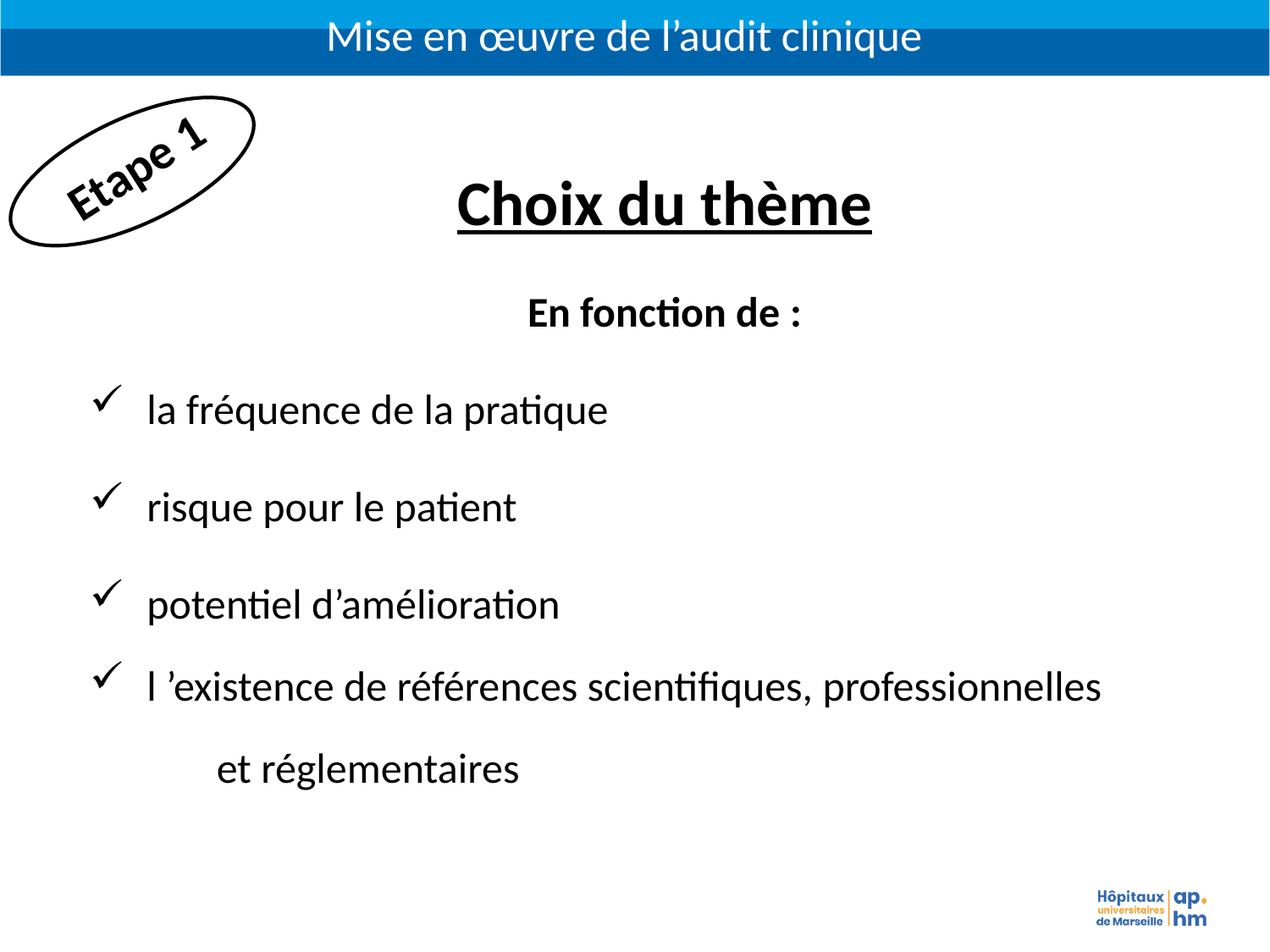

Mise en œuvre de l’audit clinique

Choix du thème
En fonction de :
 la fréquence de la pratique
 risque pour le patient
 potentiel d’amélioration
 l ’existence de références scientifiques, professionnelles
	et réglementaires

Etape 1